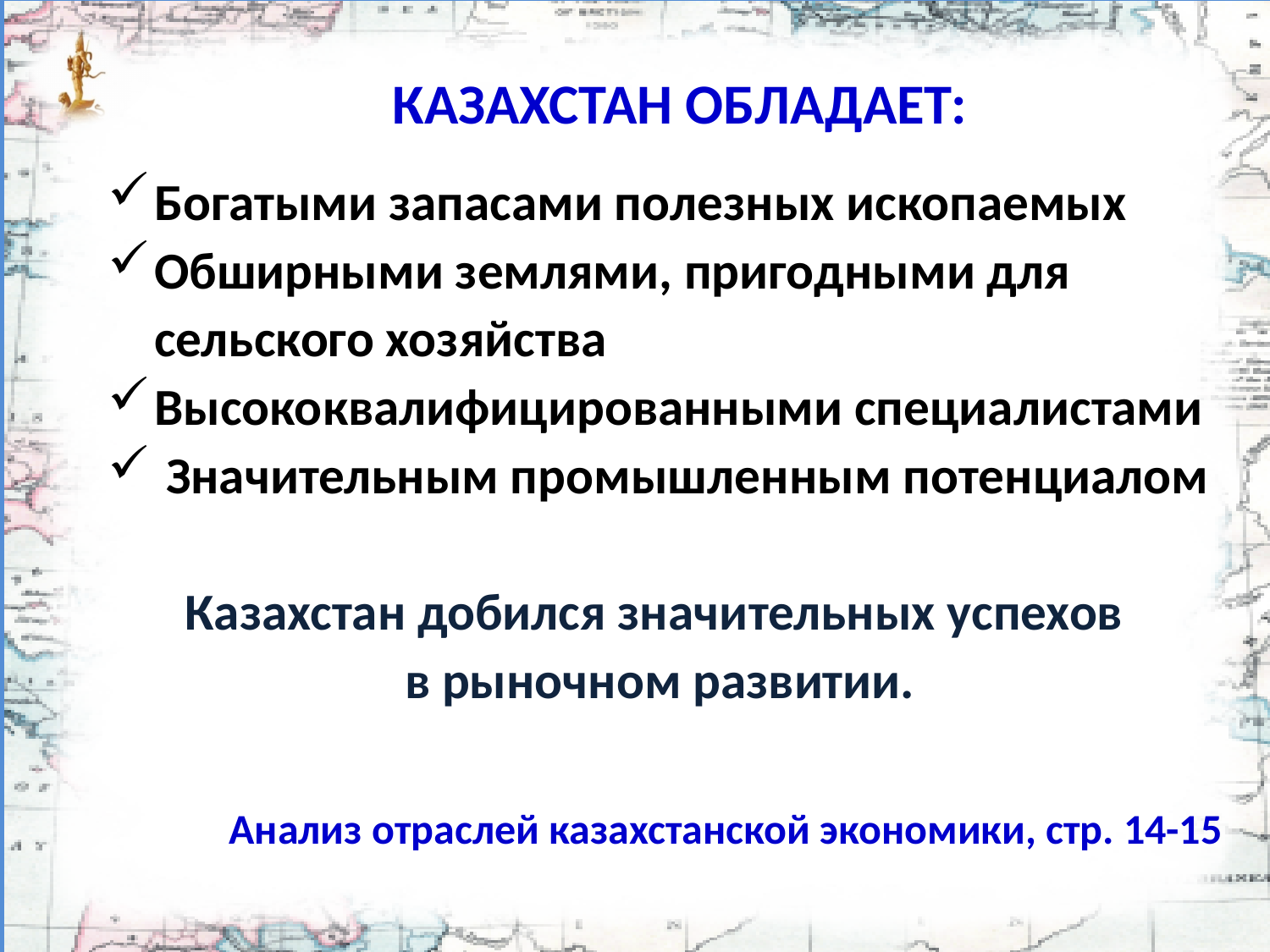

# КАЗАХСТАН ОБЛАДАЕТ:
Богатыми запасами полезных ископаемых
Обширными землями, пригодными для сельского хозяйства
Высоко­квалифицированными специалистами
 Значительным промышлен­ным потенциалом

Казахстан добился значи­тельных успехов
в рыночном развитии.

Анализ отраслей казахстанской экономики, стр. 14-15